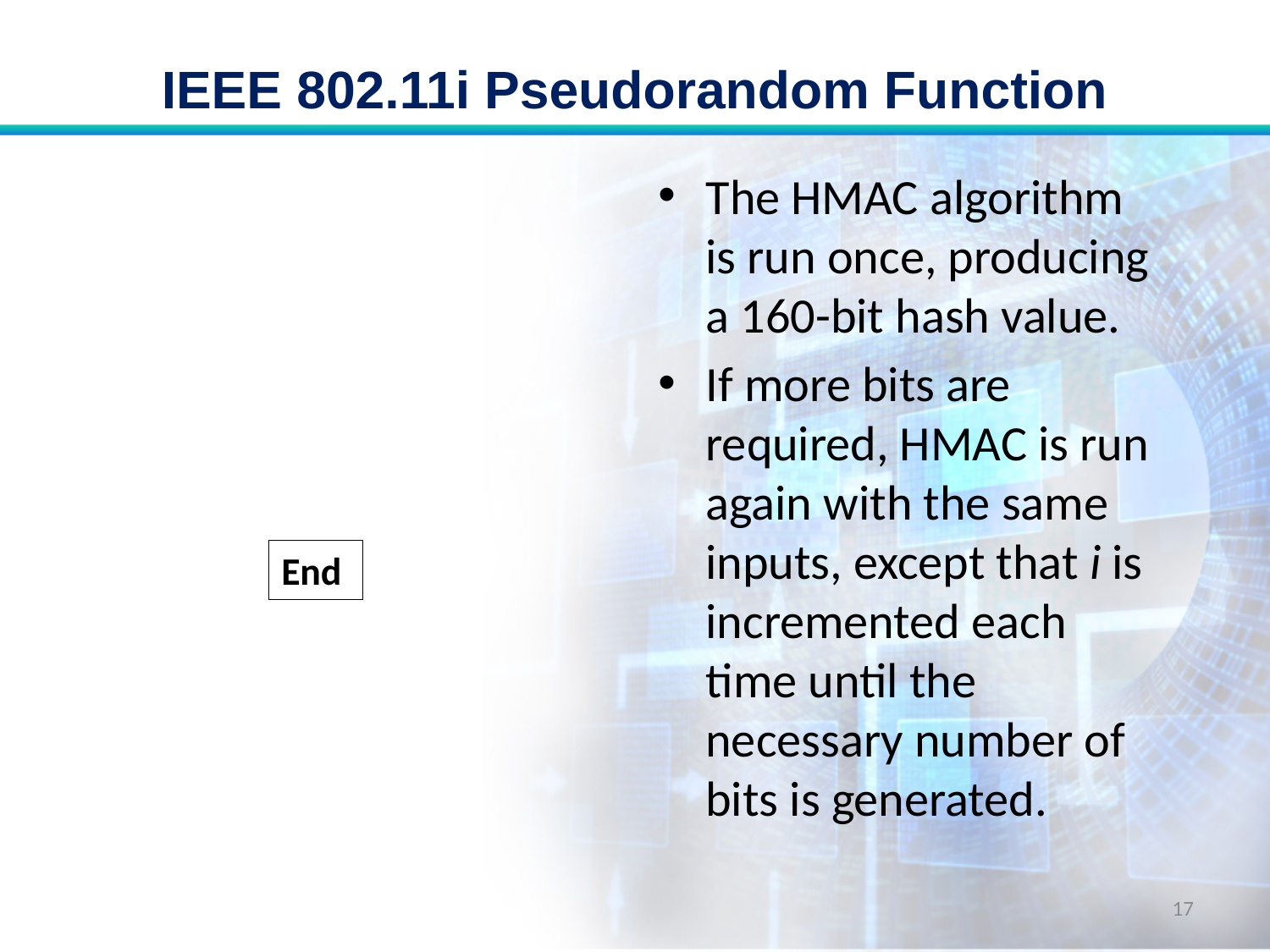

# IEEE 802.11i Pseudorandom Function
The HMAC algorithm is run once, producing a 160-bit hash value.
If more bits are required, HMAC is run again with the same inputs, except that i is incremented each time until the necessary number of bits is generated.
End
17